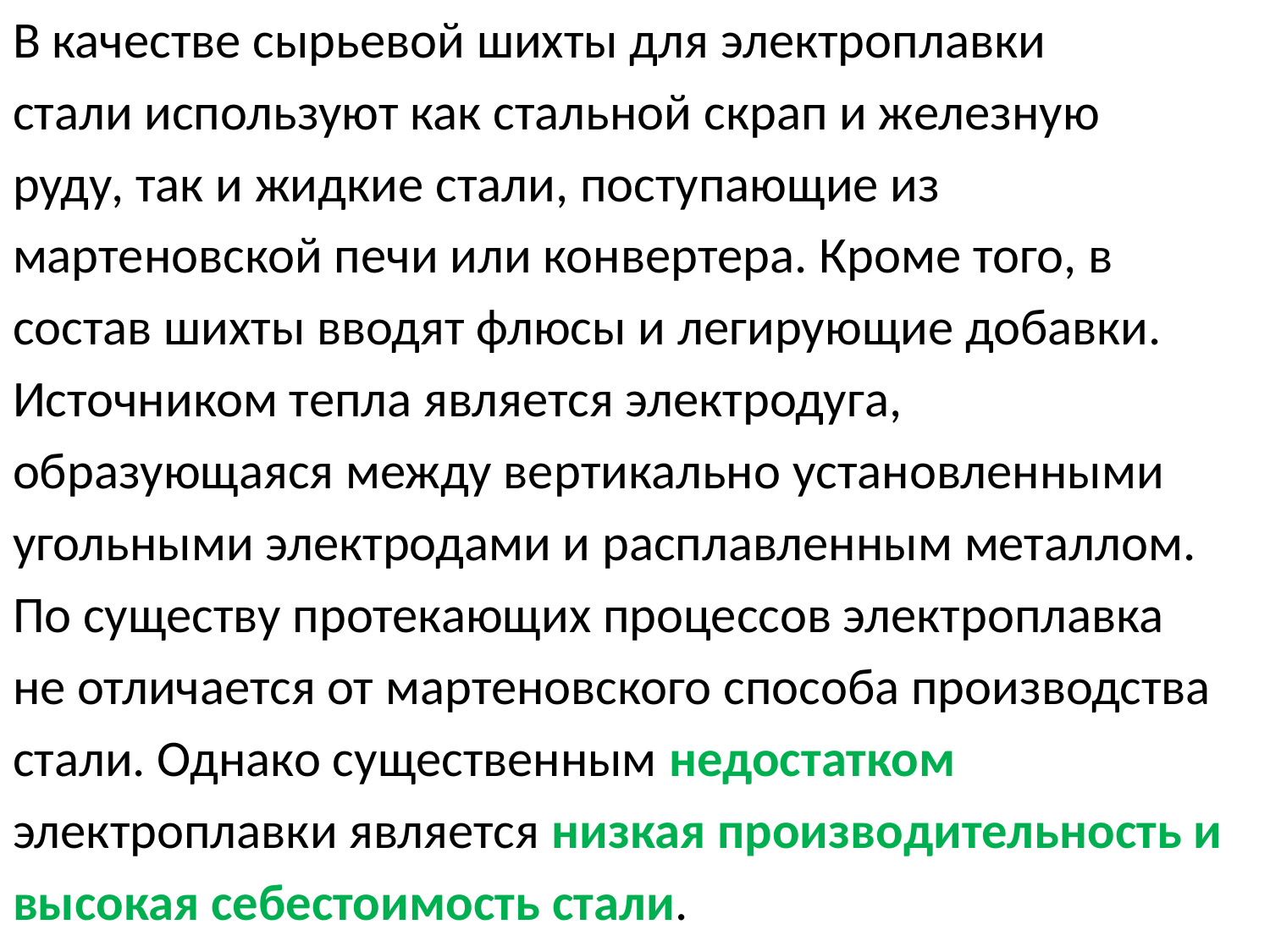

В качестве сырьевой шихты для электроплавки
стали используют как стальной скрап и железную
руду, так и жидкие стали, поступающие из
мартеновской печи или конвертера. Кроме того, в
состав шихты вводят флюсы и легирующие добавки.
Источником тепла является электродуга,
образующаяся между вертикально установленными
угольными электродами и расплавленным металлом.
По существу протекающих процессов электроплавка
не отличается от мартеновского способа производства
стали. Однако существенным недостатком
электроплавки является низкая производительность и
высокая себестоимость стали.